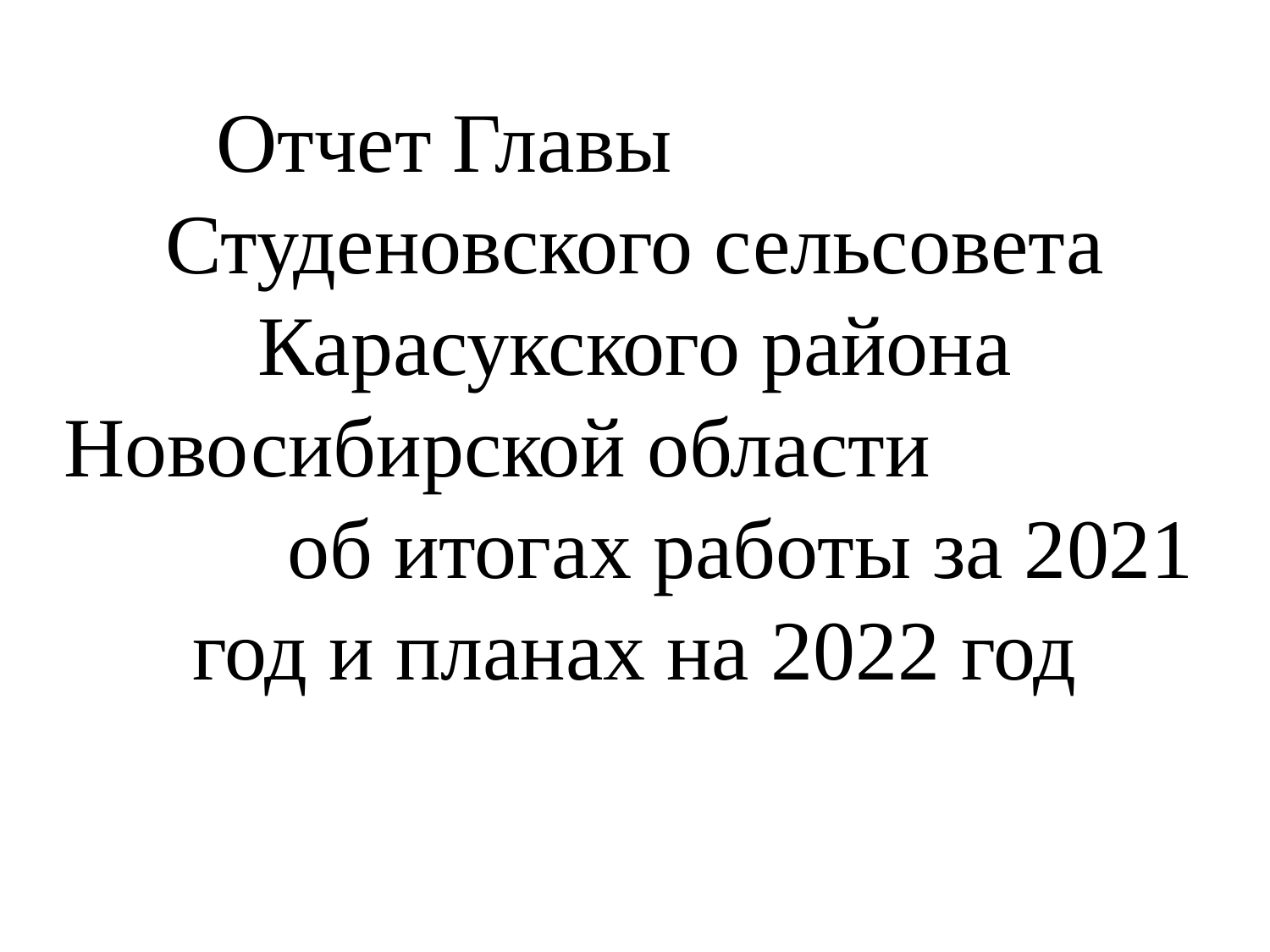

# Отчет Главы                   Студеновского сельсовета Карасукского района Новосибирской области                        об итогах работы за 2021 год и планах на 2022 год